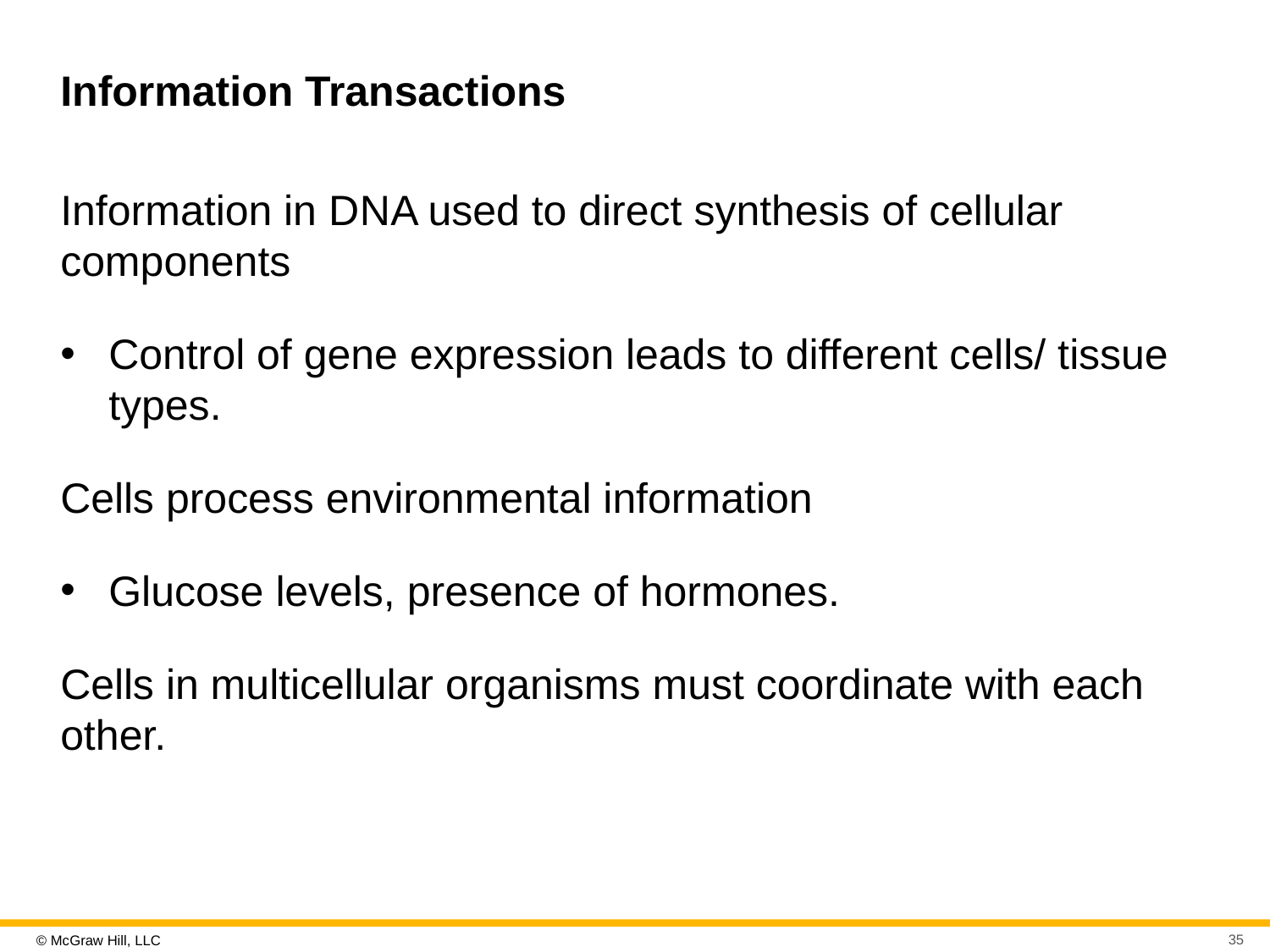

# Information Transactions
Information in D N A used to direct synthesis of cellular components
Control of gene expression leads to different cells/ tissue types.
Cells process environmental information
Glucose levels, presence of hormones.
Cells in multicellular organisms must coordinate with each other.
35